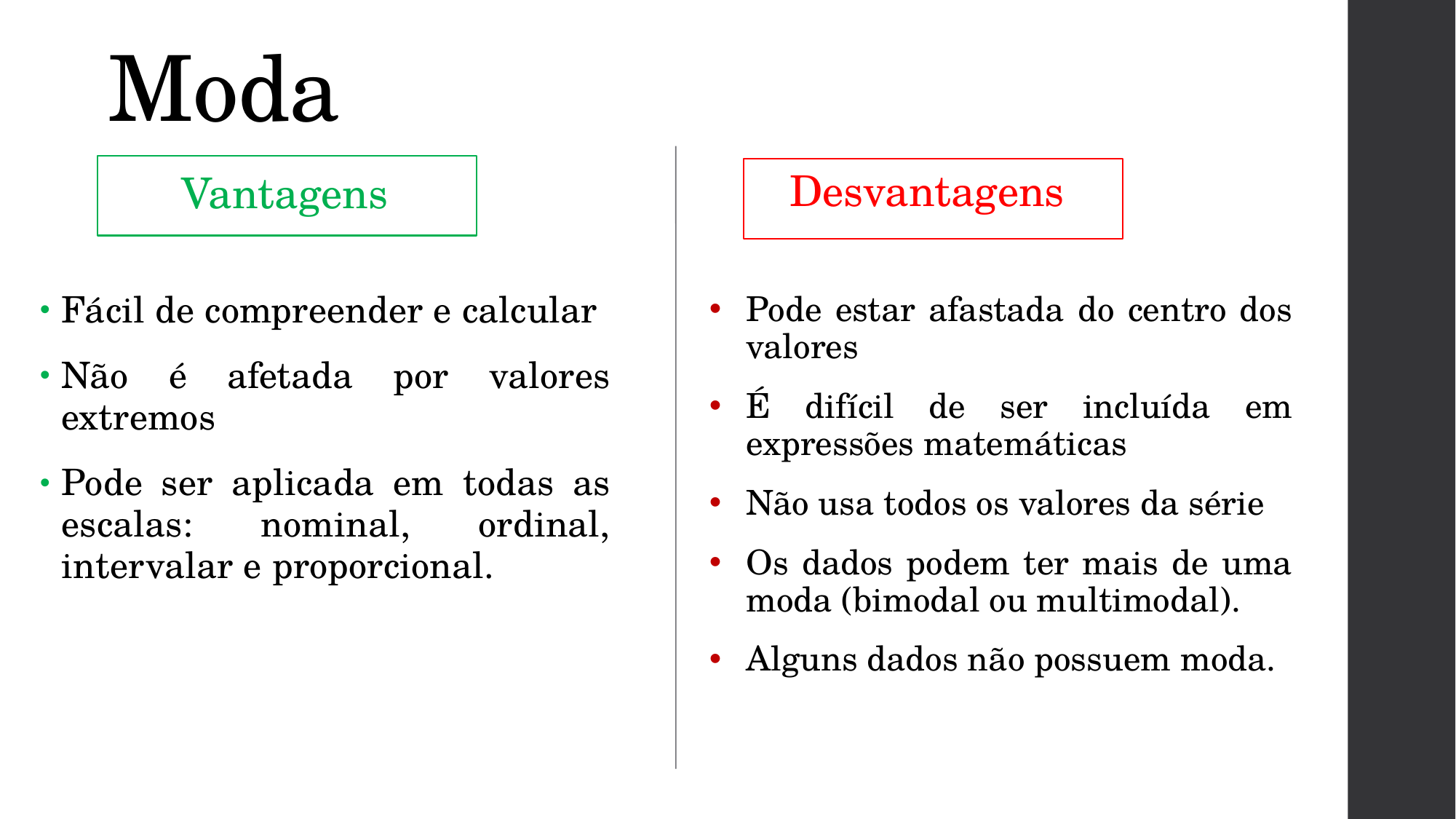

# Moda

Desvantagens
Vantagens
Fácil de compreender e calcular
Não é afetada por valores extremos
Pode ser aplicada em todas as escalas: nominal, ordinal, intervalar e proporcional.

Pode estar afastada do centro dos valores
É difícil de ser incluída em expressões matemáticas
Não usa todos os valores da série
Os dados podem ter mais de uma moda (bimodal ou multimodal).
Alguns dados não possuem moda.